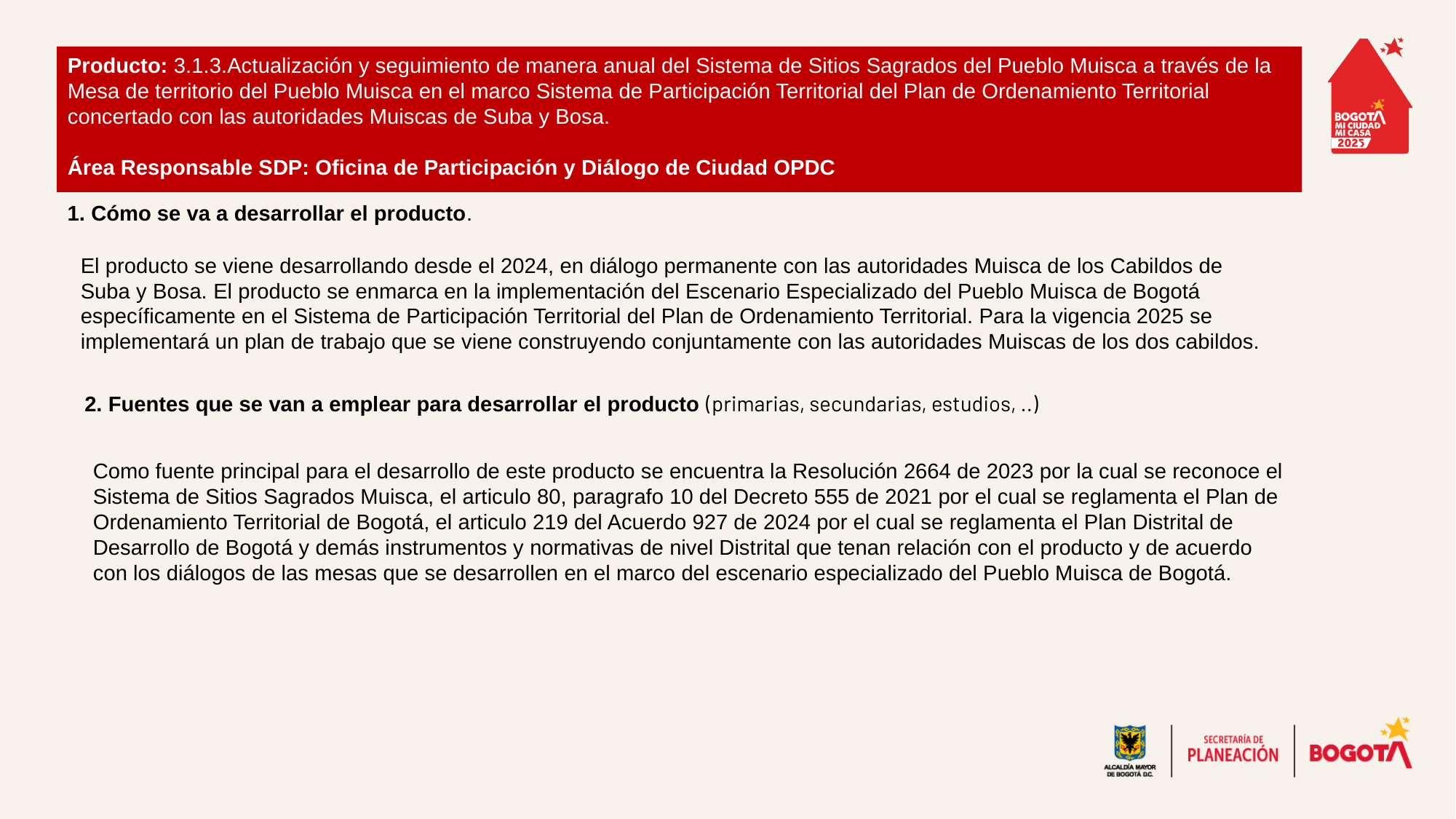

Producto: 3.1.3.Actualización y seguimiento de manera anual del Sistema de Sitios Sagrados del Pueblo Muisca a través de la Mesa de territorio del Pueblo Muisca en el marco Sistema de Participación Territorial del Plan de Ordenamiento Territorial concertado con las autoridades Muiscas de Suba y Bosa.

Área Responsable SDP: Oficina de Participación y Diálogo de Ciudad OPDC
1. Cómo se va a desarrollar el producto.
El producto se viene desarrollando desde el 2024, en diálogo permanente con las autoridades Muisca de los Cabildos de Suba y Bosa. El producto se enmarca en la implementación del Escenario Especializado del Pueblo Muisca de Bogotá específicamente en el Sistema de Participación Territorial del Plan de Ordenamiento Territorial. Para la vigencia 2025 se implementará un plan de trabajo que se viene construyendo conjuntamente con las autoridades Muiscas de los dos cabildos.
2. Fuentes que se van a emplear para desarrollar el producto (primarias, secundarias, estudios, ..)
Como fuente principal para el desarrollo de este producto se encuentra la Resolución 2664 de 2023 por la cual se reconoce el Sistema de Sitios Sagrados Muisca, el articulo 80, paragrafo 10 del Decreto 555 de 2021 por el cual se reglamenta el Plan de Ordenamiento Territorial de Bogotá, el articulo 219 del Acuerdo 927 de 2024 por el cual se reglamenta el Plan Distrital de Desarrollo de Bogotá y demás instrumentos y normativas de nivel Distrital que tenan relación con el producto y de acuerdo con los diálogos de las mesas que se desarrollen en el marco del escenario especializado del Pueblo Muisca de Bogotá.